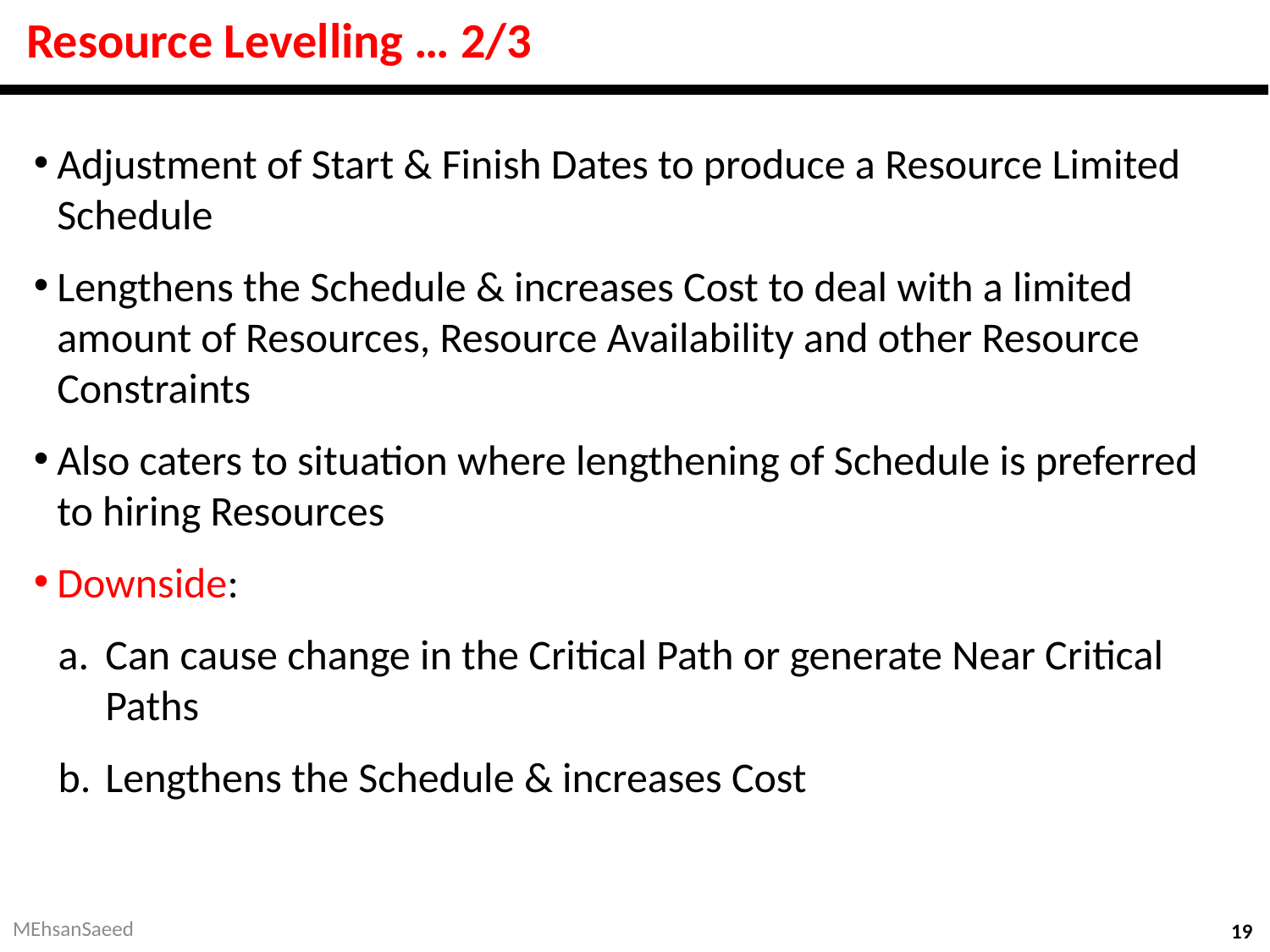

# Resource Levelling … 2/3
Adjustment of Start & Finish Dates to produce a Resource Limited Schedule
Lengthens the Schedule & increases Cost to deal with a limited amount of Resources, Resource Availability and other Resource Constraints
Also caters to situation where lengthening of Schedule is preferred to hiring Resources
Downside:
Can cause change in the Critical Path or generate Near Critical Paths
Lengthens the Schedule & increases Cost
MEhsanSaeed
19